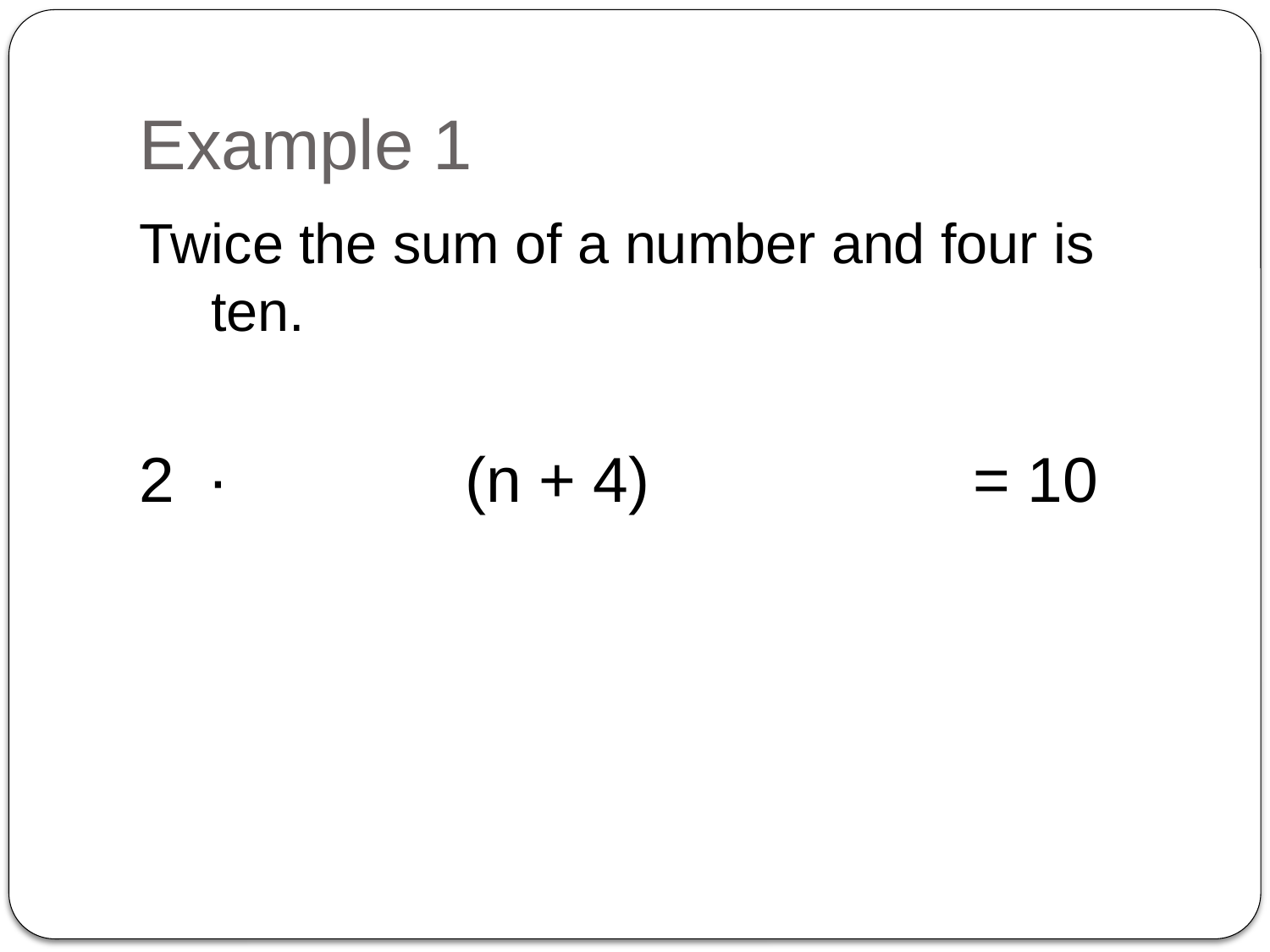

# Example 1
Twice the sum of a number and four is ten.

2  ∙		(n + 4)			= 10